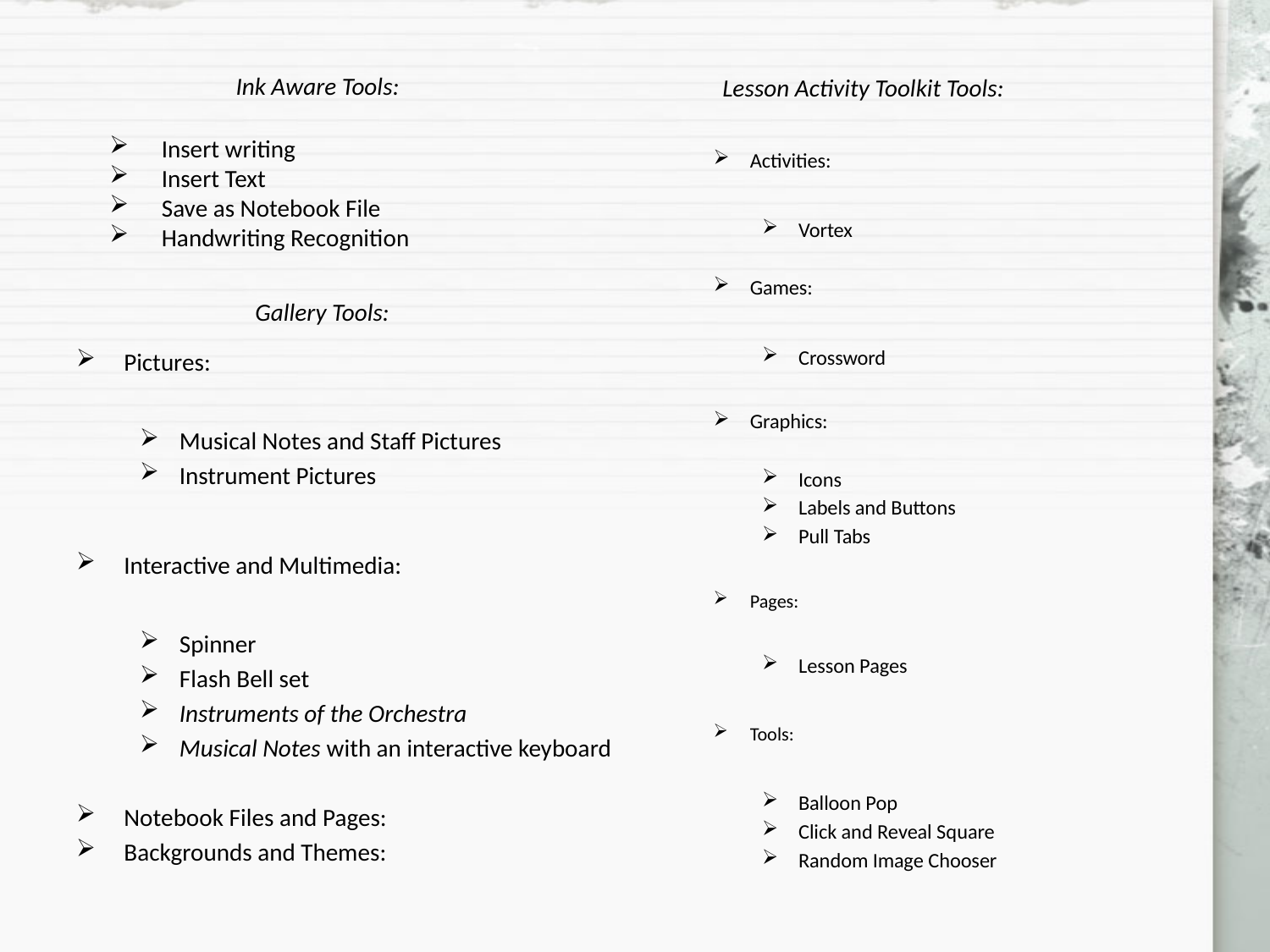

Ink Aware Tools:

Lesson Activity Toolkit Tools:

    Insert writing
    Insert Text
    Save as Notebook File
    Handwriting Recognition

Activities:

Vortex

Games:

Crossword

Graphics:

Icons
Labels and Buttons
Pull Tabs

Pages:

Lesson Pages

Tools:

Balloon Pop
Click and Reveal Square
Random Image Chooser

Gallery Tools:
Pictures:

Musical Notes and Staff Pictures
Instrument Pictures

Interactive and Multimedia:

Spinner
Flash Bell set
Instruments of the Orchestra
Musical Notes with an interactive keyboard

Notebook Files and Pages:
Backgrounds and Themes: